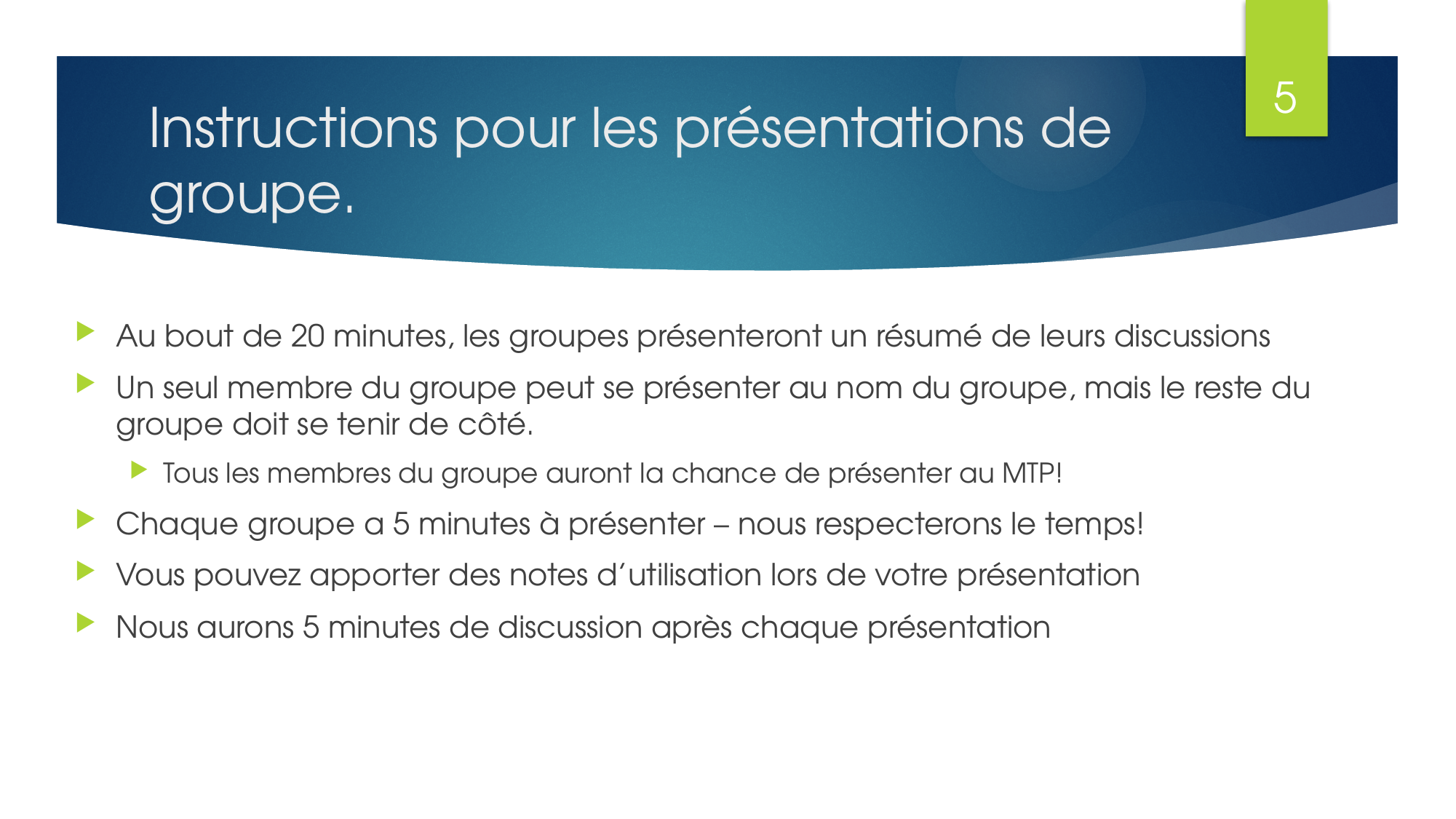

5
# Instructions pour les présentations de groupe.
Au bout de 20 minutes, les groupes présenteront un résumé de leurs discussions
Un seul membre du groupe peut se présenter au nom du groupe, mais le reste du groupe doit se tenir de côté.
Tous les membres du groupe auront la chance de présenter au MTP!
Chaque groupe a 5 minutes à présenter – nous respecterons le temps!
Vous pouvez apporter des notes d’utilisation lors de votre présentation
Nous aurons 5 minutes de discussion après chaque présentation